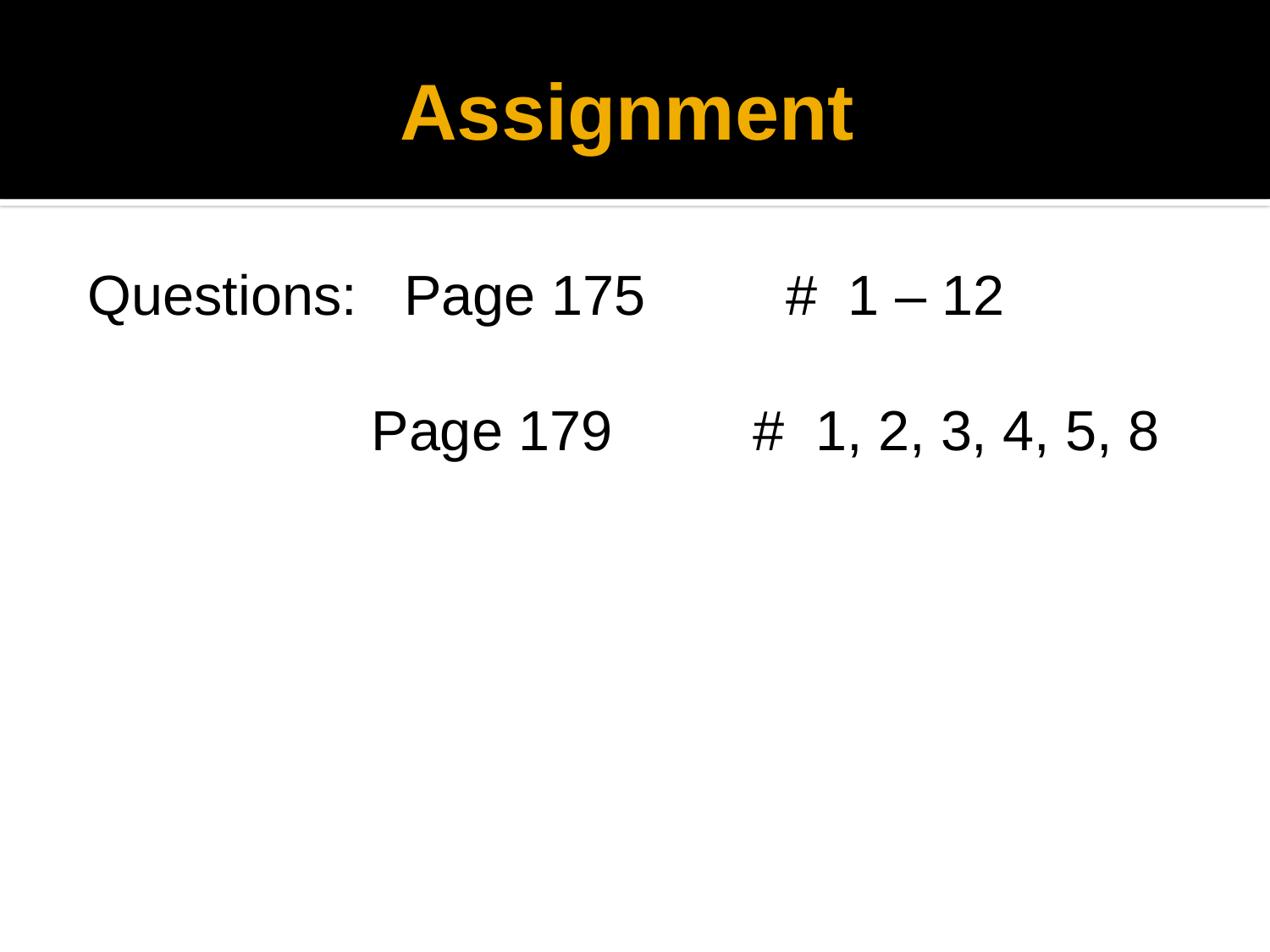

# Assignment
Questions:   Page 175         #  1 – 12

                    Page 179         #  1, 2, 3, 4, 5, 8